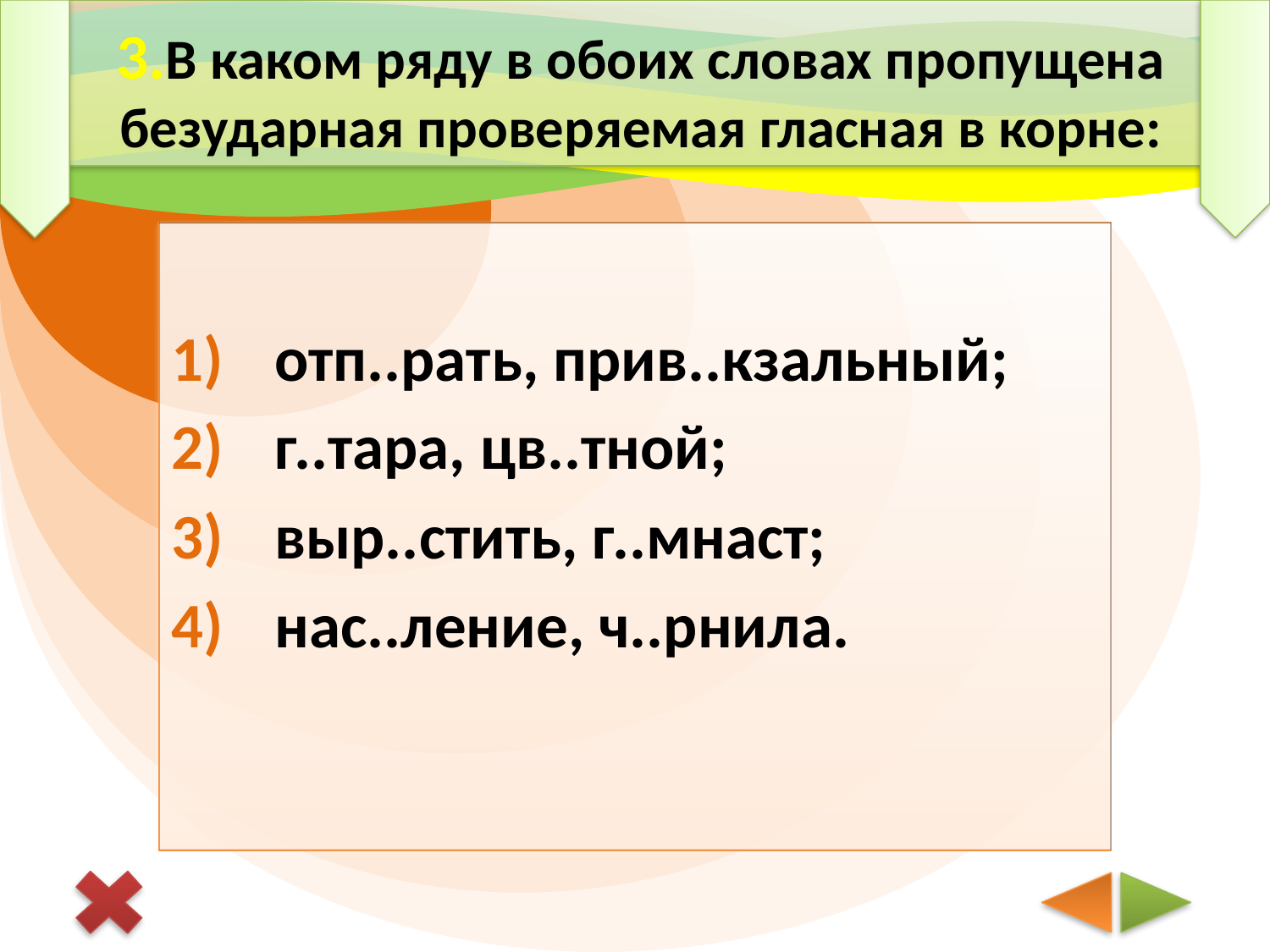

# 3.В каком ряду в обоих словах пропущена безударная проверяемая гласная в корне:

отп..рать, прив..кзальный;
г..тара, цв..тной;
выр..стить, г..мнаст;
нас..ление, ч..рнила.